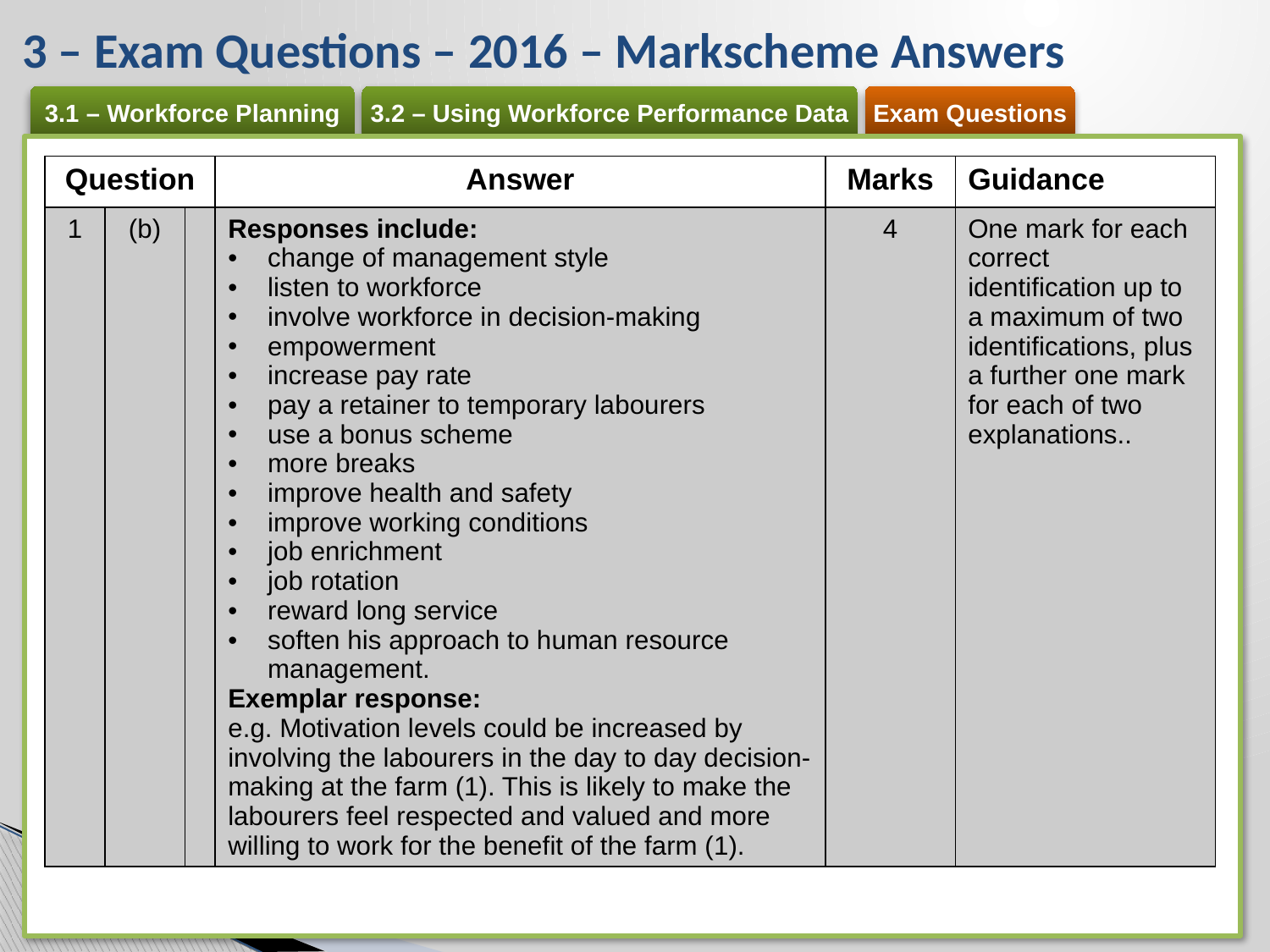

# 3 – Exam Questions – 2016 – Markscheme Answers
| Question |  |  | Answer | Marks | Guidance |
| --- | --- | --- | --- | --- | --- |
| 1 | (b) |  | Responses include: change of management style listen to workforce involve workforce in decision-making empowerment increase pay rate pay a retainer to temporary labourers use a bonus scheme more breaks improve health and safety improve working conditions job enrichment job rotation reward long service soften his approach to human resource management. Exemplar response: e.g. Motivation levels could be increased by involving the labourers in the day to day decision-making at the farm (1). This is likely to make the labourers feel respected and valued and more willing to work for the benefit of the farm (1). | 4 | One mark for each correct identification up to a maximum of two identifications, plus a further one mark for each of two explanations.. |